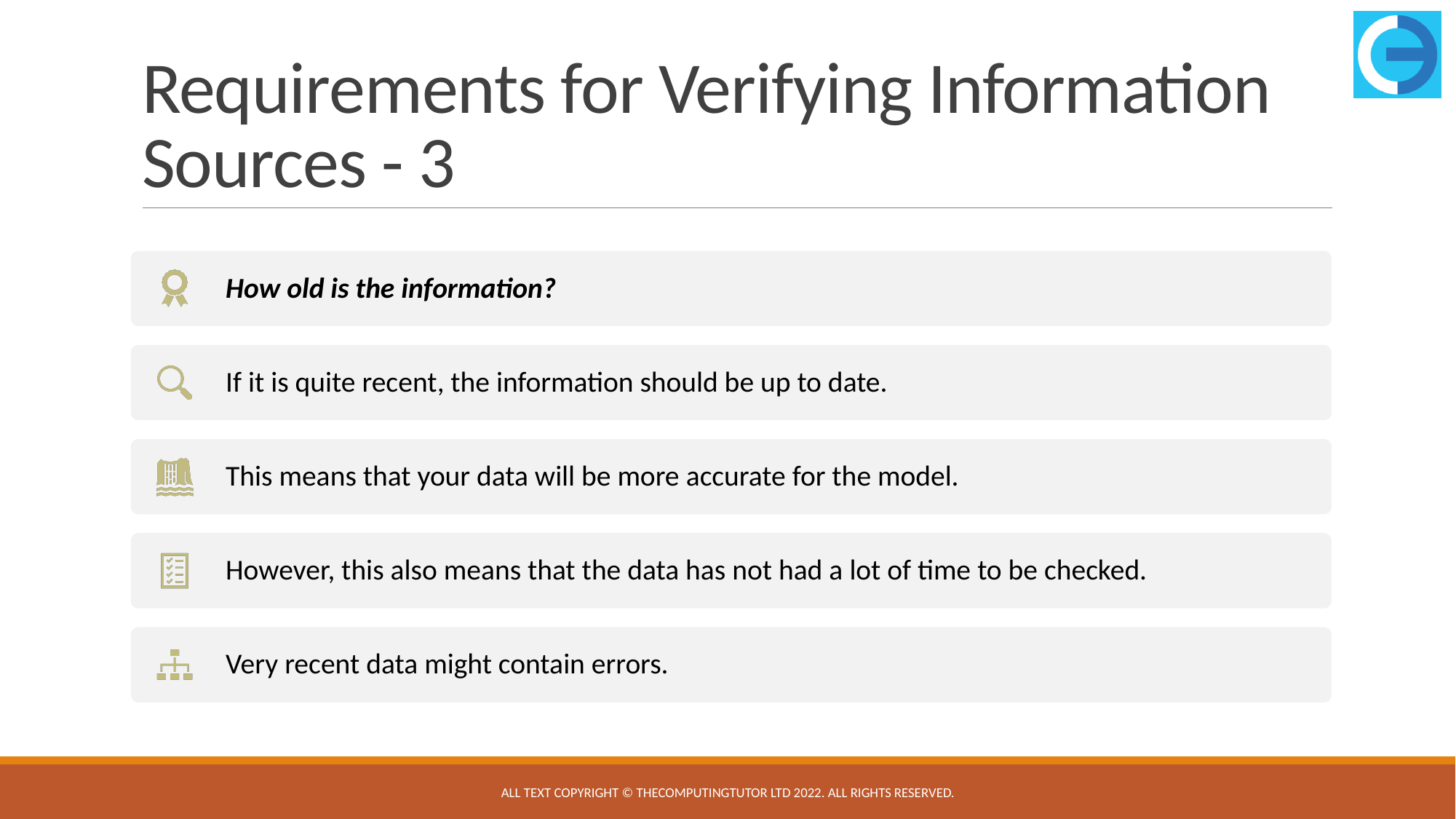

# Requirements for Verifying Information Sources - 3
How old is the information?
If it is quite recent, the information should be up to date.
This means that your data will be more accurate for the model.
However, this also means that the data has not had a lot of time to be checked.
Very recent data might contain errors.
All text copyright © TheComputingTutor Ltd 2022. All rights Reserved.